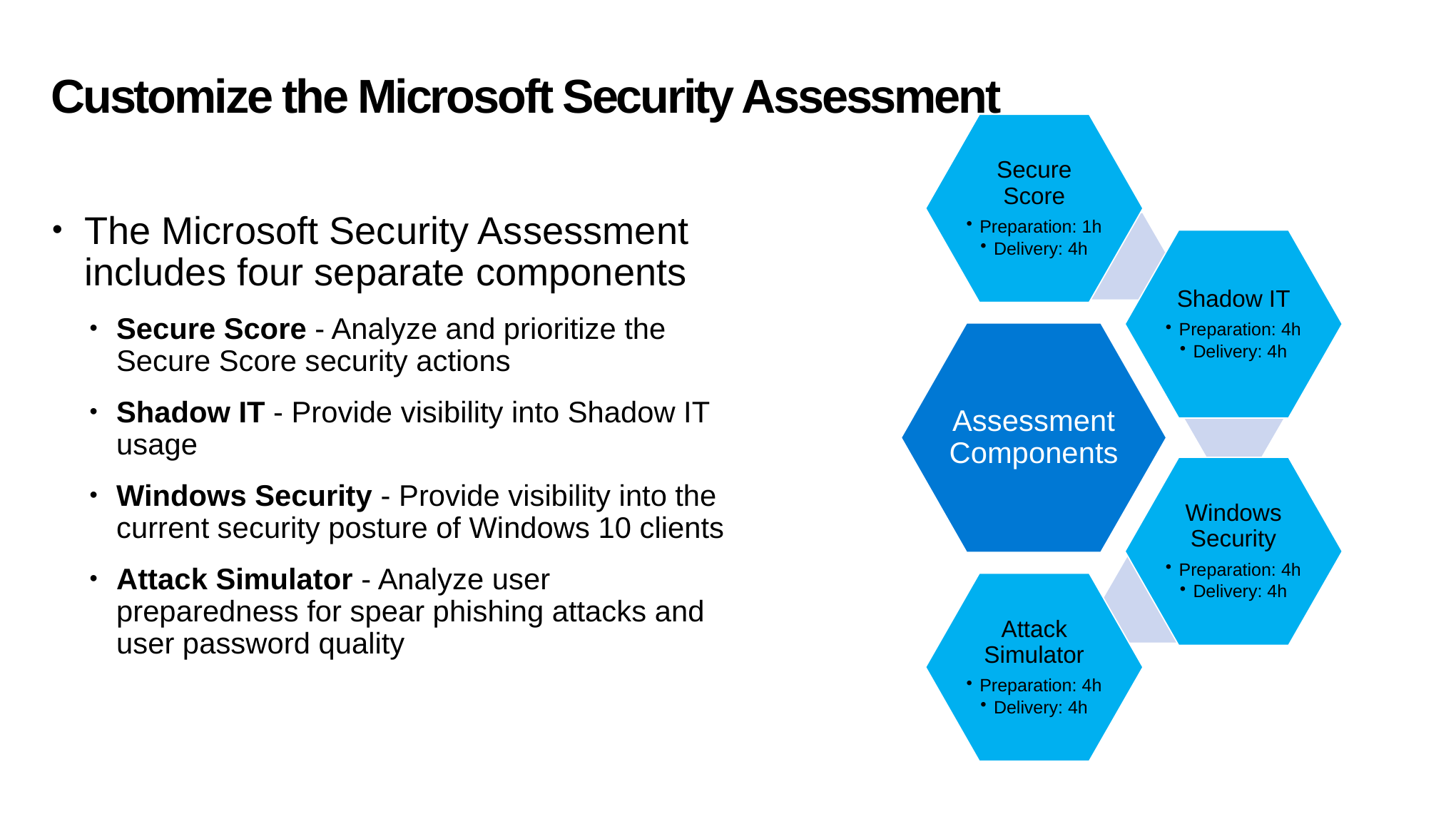

# Customize the Microsoft Security Assessment
Assessment Components
Secure Score
Preparation: 1h
Delivery: 4h
Shadow IT
Preparation: 4h
Delivery: 4h
Windows Security
Preparation: 4h
Delivery: 4h
Attack Simulator
Preparation: 4h
Delivery: 4h
The Microsoft Security Assessment includes four separate components
Secure Score - Analyze and prioritize the Secure Score security actions
Shadow IT - Provide visibility into Shadow IT usage
Windows Security - Provide visibility into the current security posture of Windows 10 clients
Attack Simulator - Analyze user preparedness for spear phishing attacks and user password quality